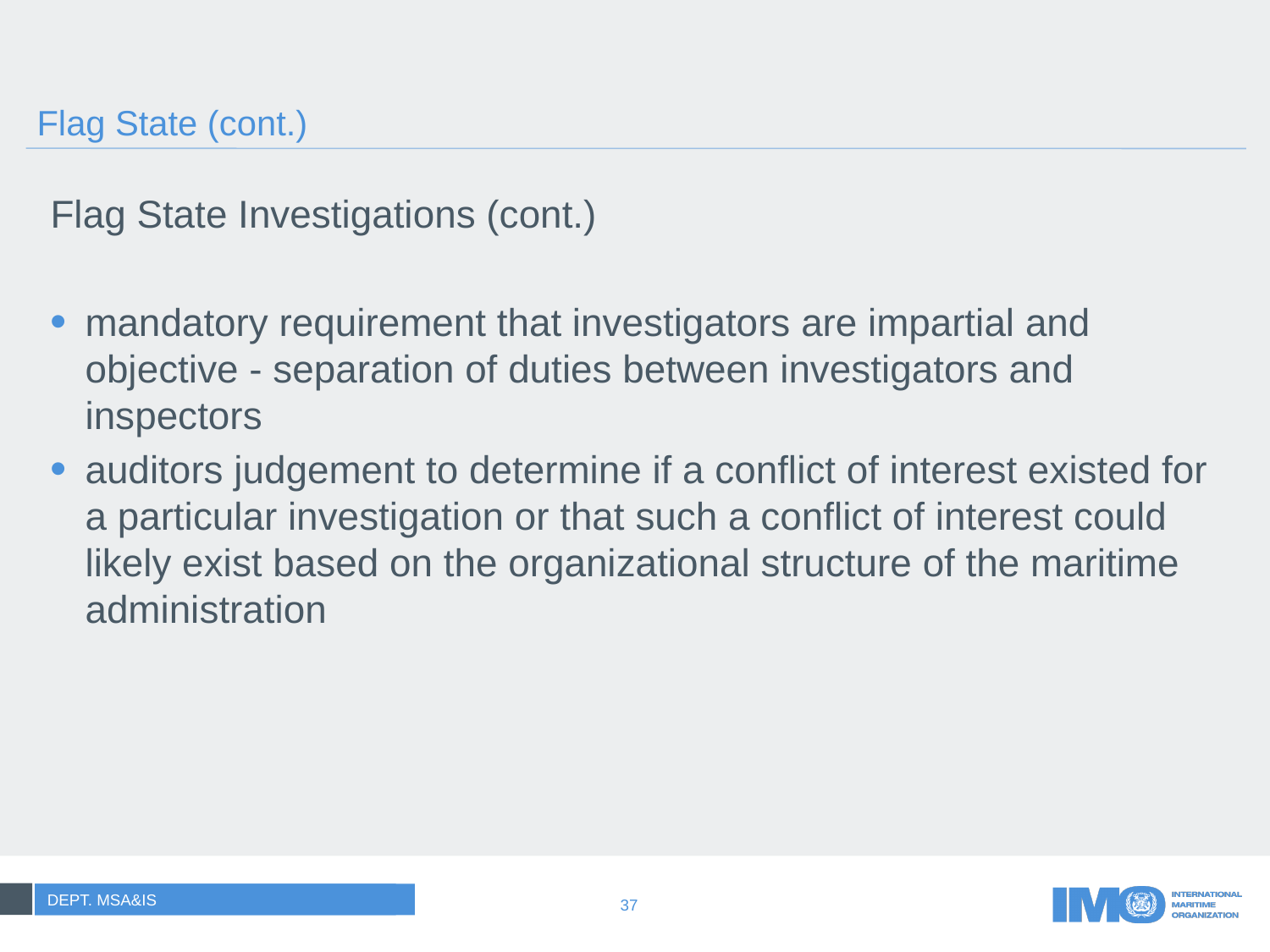

# Flag State (cont.)
Flag State Investigations (cont.)

mandatory requirement that investigators are impartial and objective - separation of duties between investigators and inspectors
auditors judgement to determine if a conflict of interest existed for a particular investigation or that such a conflict of interest could likely exist based on the organizational structure of the maritime administration